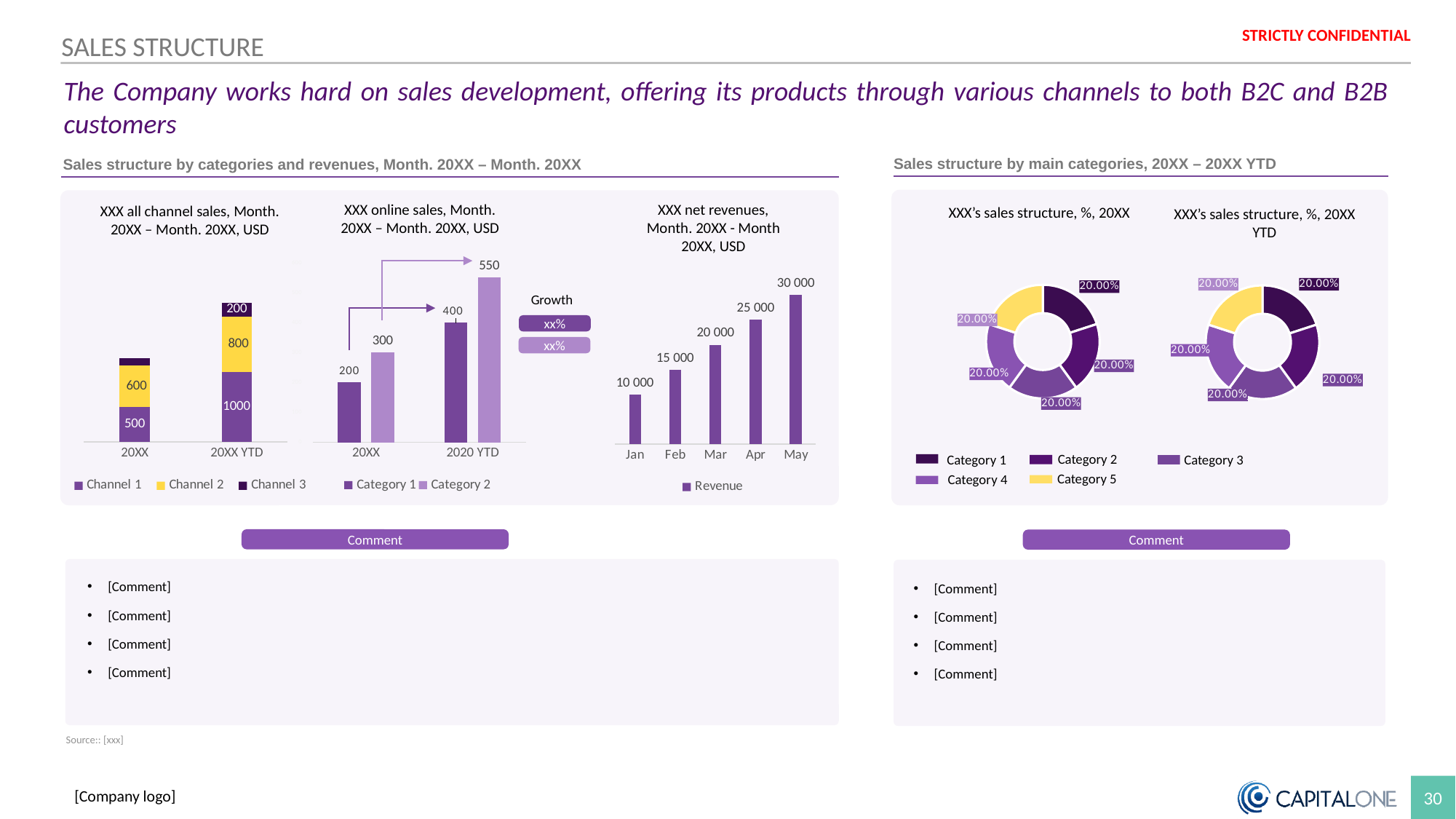

Colour palette

SALES STRUCTURE
The Company works hard on sales development, offering its products through various channels to both B2C and B2B customers
Sales structure by main categories, 20XX – 20XX YTD
Sales structure by categories and revenues, Month. 20XX – Month. 20XX

XXX online sales, Month. 20XX – Month. 20XX, USD
XXX net revenues, Month. 20XX - Month 20XX, USD
XXX all channel sales, Month. 20XX – Month. 20XX, USD
XXX’s sales structure, %, 20XX
XXX’s sales structure, %, 20XX YTD

### Chart

| Category | Category 1 | Category 2 |
|---|---|---|
| 20XX | 200.0 | 300.0 |
| 2020 YTD | 400.0 | 550.0 |

### Chart

| Category | Channel 1 | Channel 2 | Channel 3 |
|---|---|---|---|
| 20XX | 500.0 | 600.0 | 100.0 |
| 20XX YTD | 1000.0 | 800.0 | 200.0 |

### Chart

| Category | Revenue |
|---|---|
| Jan | 10000.0 |
| Feb | 15000.0 |
| Mar | 20000.0 |
| Apr | 25000.0 |
| May | 30000.0 |

### Chart

| Category | Share |
|---|---|
| Category 1 | 0.2 |
| Category 2 | 0.2 |
| Category 3 | 0.2 |
| Category 4 | 0.2 |
| Category 5 | 0.2 |

### Chart

| Category |
|---|

### Chart

| Category | Share |
|---|---|
| Category 1 | 0.2 |
| Category 2 | 0.2 |
| Category 3 | 0.2 |
| Category 4 | 0.2 |
| Category 5 | 0.2 |

### Chart

| Category |
|---|
xx%
Growth
xx%
Category 2

Category 1

Category 3

Category 4

Category 5

Comment
Comment

[Comment]
[Comment]
[Comment]
[Comment]
[Comment]
[Comment]
[Comment]
[Comment]

Source:: [xxx]